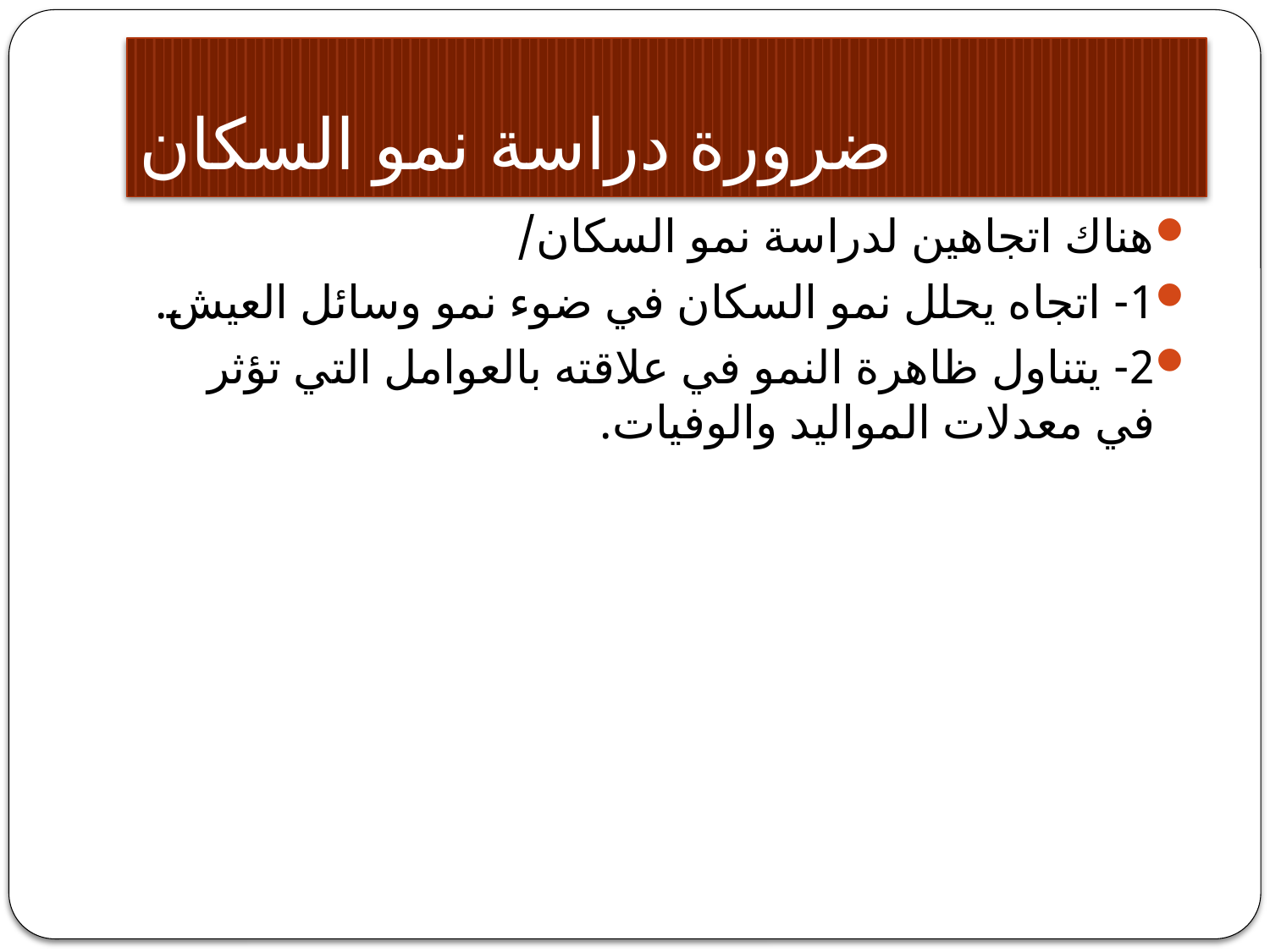

# ضرورة دراسة نمو السكان
هناك اتجاهين لدراسة نمو السكان/
1- اتجاه يحلل نمو السكان في ضوء نمو وسائل العيش.
2- يتناول ظاهرة النمو في علاقته بالعوامل التي تؤثر في معدلات المواليد والوفيات.